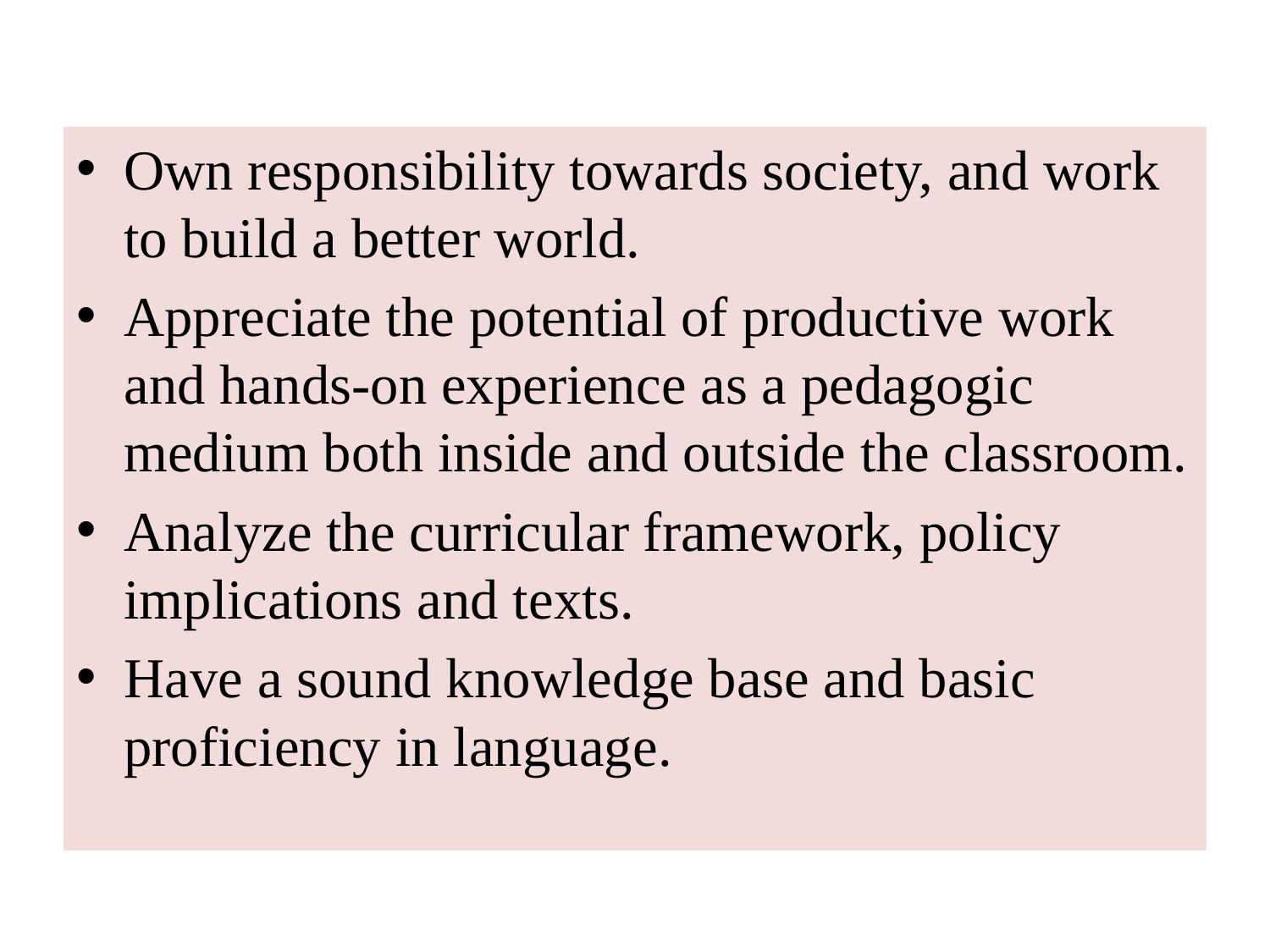

Own responsibility towards society, and work to build a better world.
Appreciate the potential of productive work and hands-on experience as a pedagogic medium both inside and outside the classroom.
Analyze the curricular framework, policy implications and texts.
Have a sound knowledge base and basic proficiency in language.